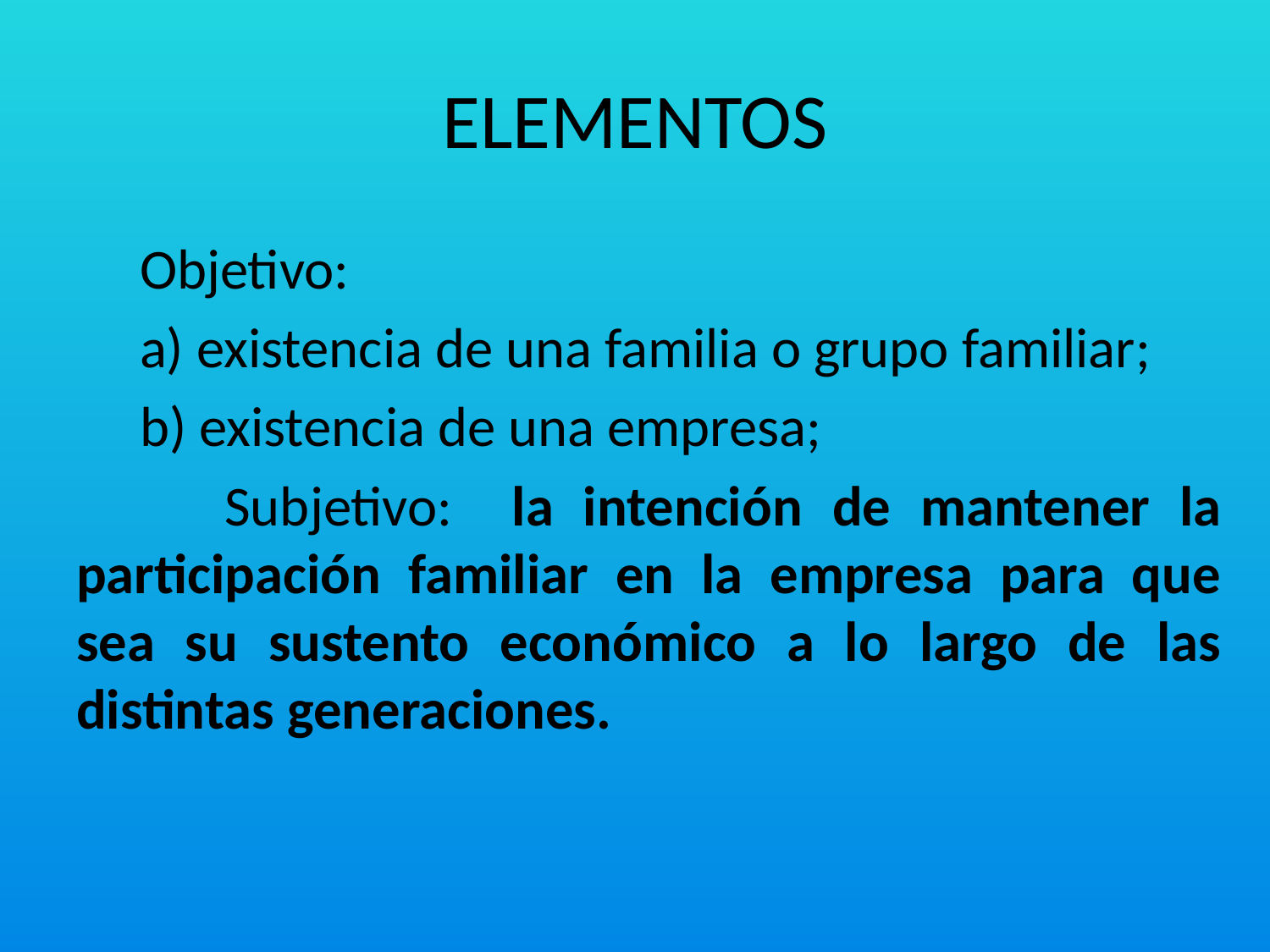

# ELEMENTOS
     Objetivo:
     a) existencia de una familia o grupo familiar;
     b) existencia de una empresa;
     Subjetivo:  la intención de mantener la participación familiar en la empresa para que sea su sustento económico a lo largo de las distintas generaciones.